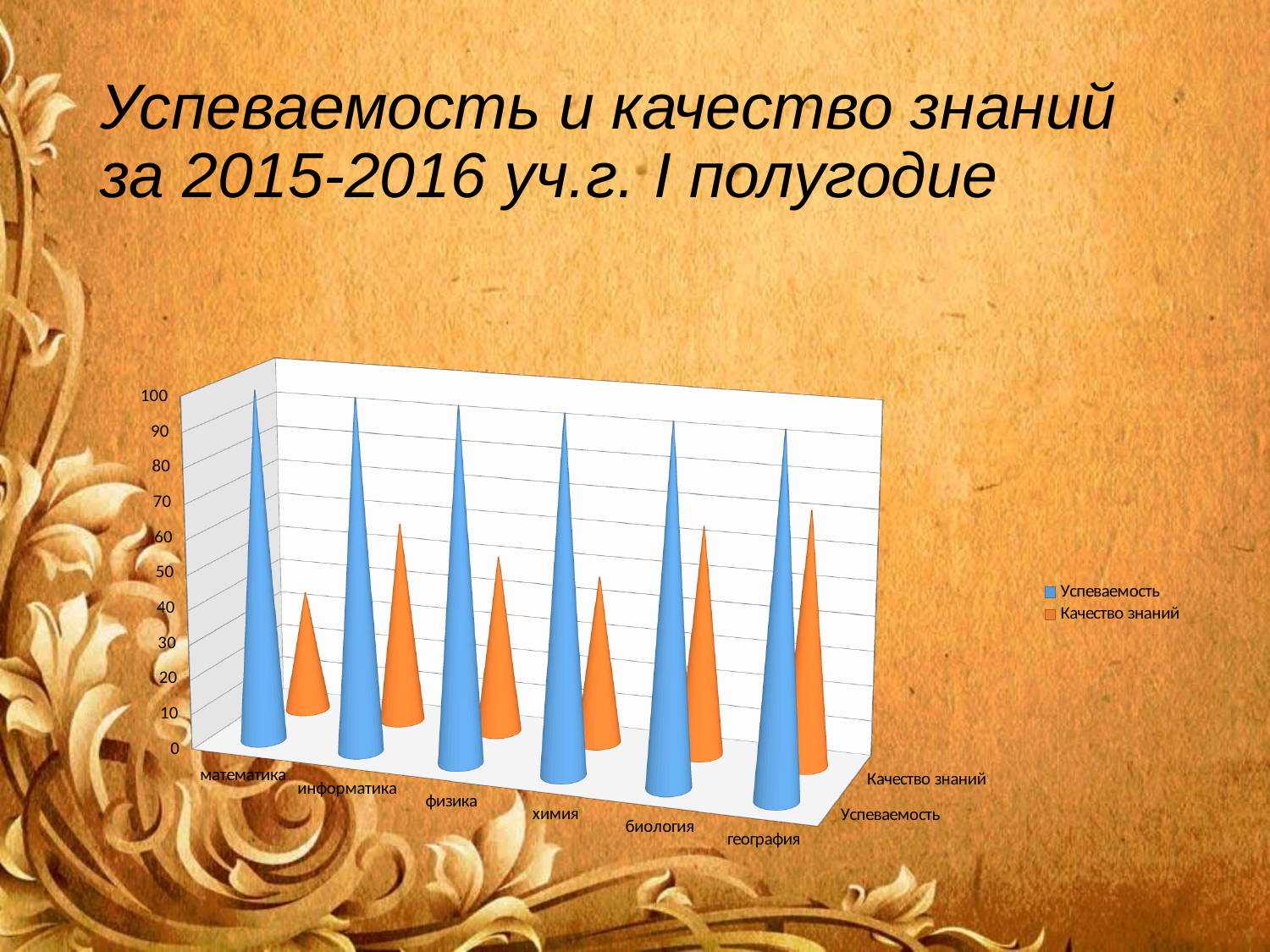

# Успеваемость и качество знаний за 2015-2016 уч.г. I полугодие

[unsupported chart]